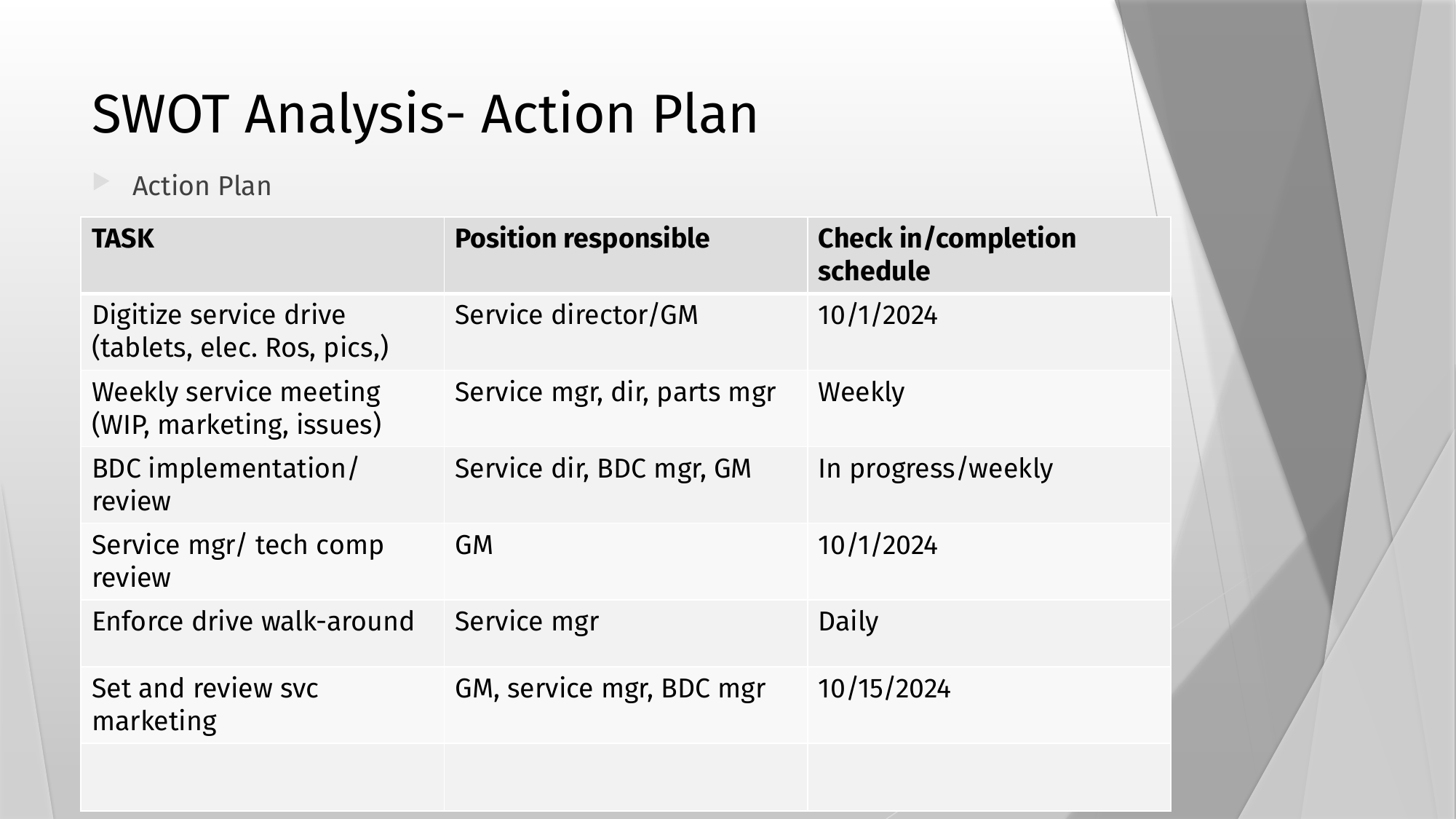

# SWOT Analysis- Action Plan
Action Plan

| TASK | Position responsible | Check in/completion schedule |
| --- | --- | --- |
| Digitize service drive (tablets, elec. Ros, pics,) | Service director/GM | 10/1/2024 |
| Weekly service meeting (WIP, marketing, issues) | Service mgr, dir, parts mgr | Weekly |
| BDC implementation/ review | Service dir, BDC mgr, GM | In progress/weekly |
| Service mgr/ tech comp review | GM | 10/1/2024 |
| Enforce drive walk-around | Service mgr | Daily |
| Set and review svc marketing | GM, service mgr, BDC mgr | 10/15/2024 |
|  |  |  |